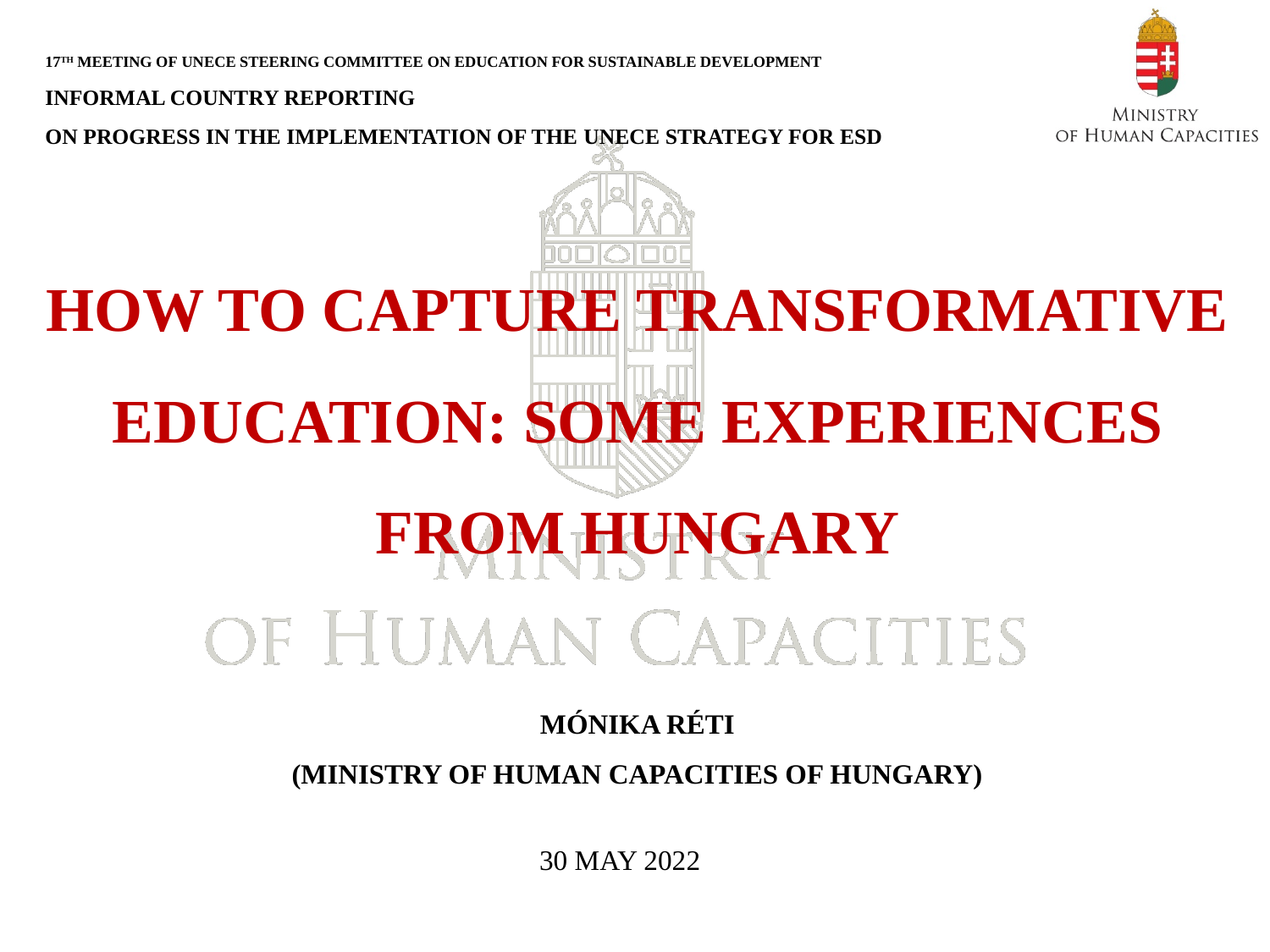

17th Meeting of UNECE Steering Committee on Education for Sustainable Development
INFORMAL COUNTRY REPORTING
on progress in the implementation of the UNECE Strategy for ESD

How to capture transformative education: some experiences from Hungary

Mónika Réti
(Ministry of Human Capacities of Hungary)

30 May 2022